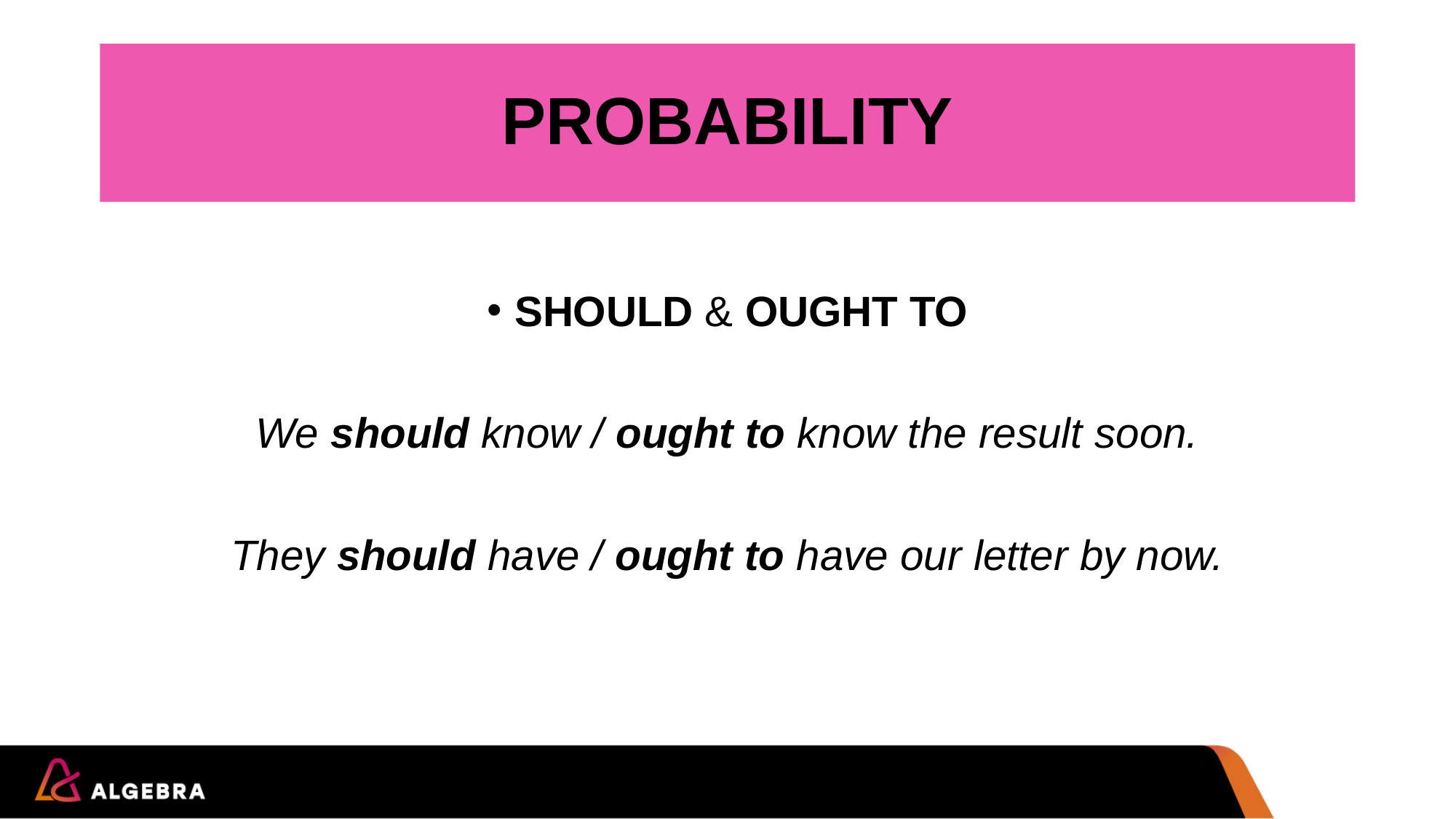

# PROBABILITY

SHOULD & OUGHT TO

We should know / ought to know the result soon.

They should have / ought to have our letter by now.